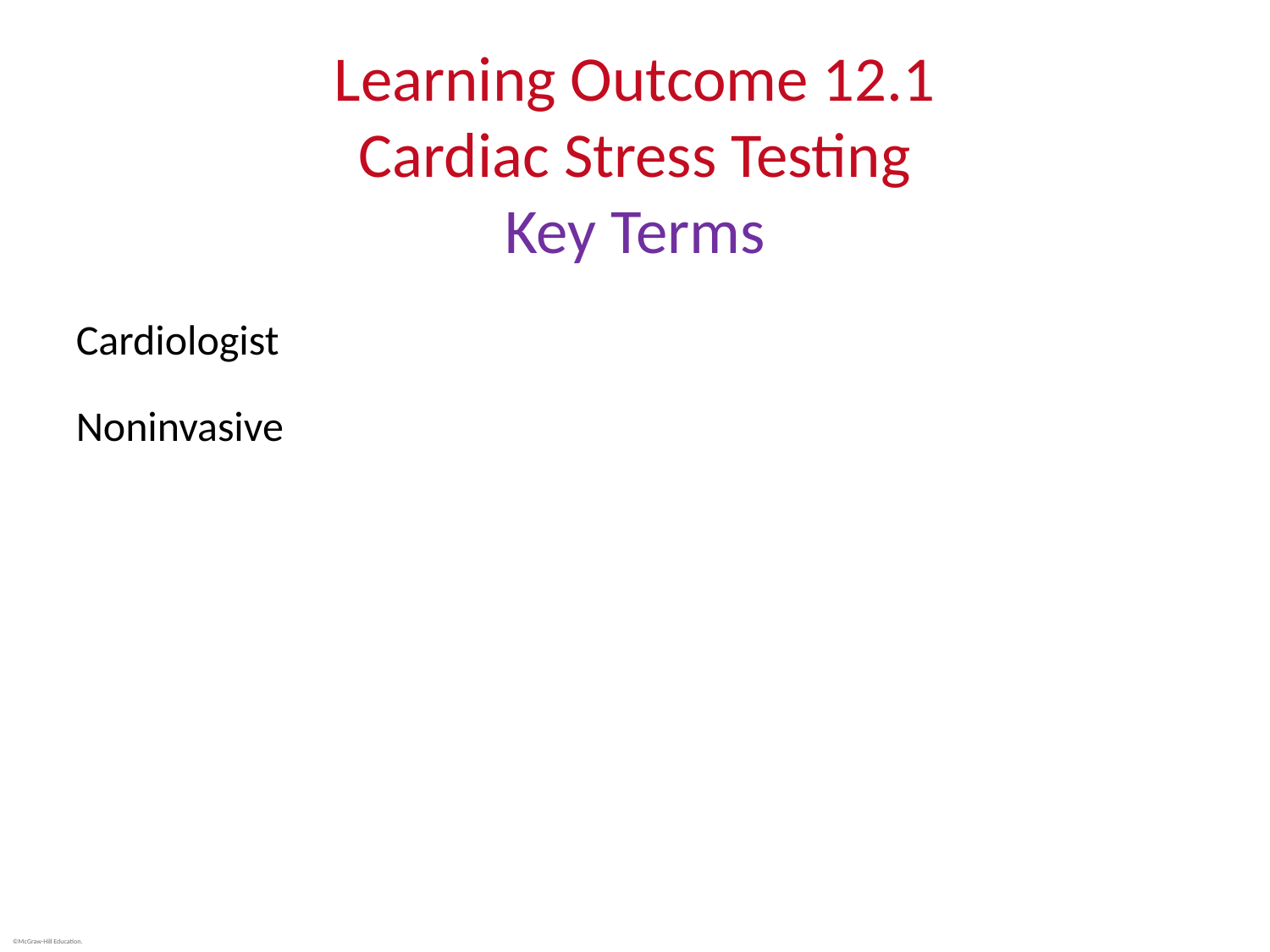

# Learning Outcome 12.1 Cardiac Stress Testing Key Terms
Cardiologist
Noninvasive